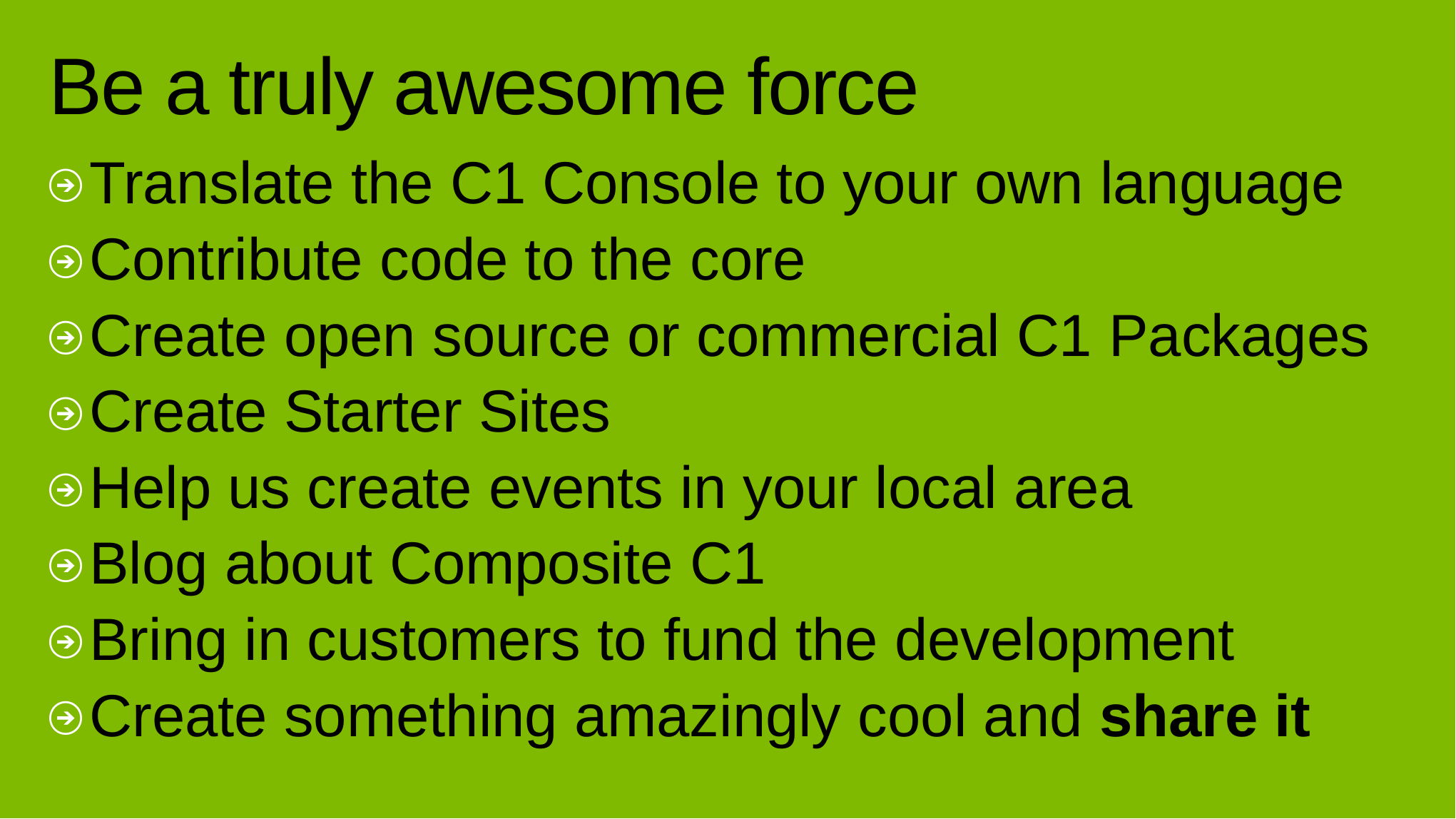

# Be a truly awesome force
Translate the C1 Console to your own language
Contribute code to the core
Create open source or commercial C1 Packages
Create Starter Sites
Help us create events in your local area
Blog about Composite C1
Bring in customers to fund the development
Create something amazingly cool and share it